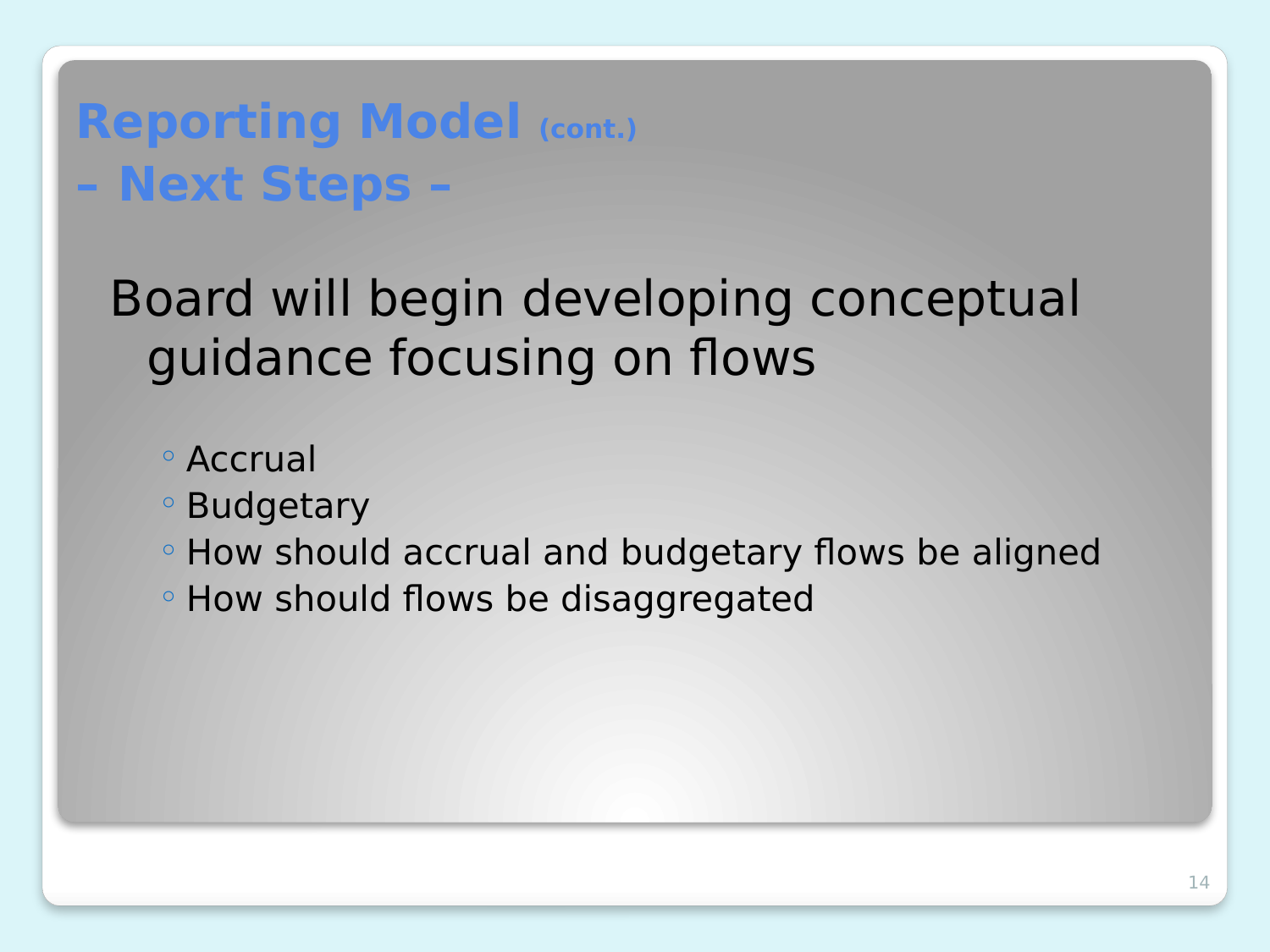

# Reporting Model (cont.) – Next Steps –
Board will begin developing conceptual guidance focusing on flows

Accrual
Budgetary
How should accrual and budgetary flows be aligned
How should flows be disaggregated
14